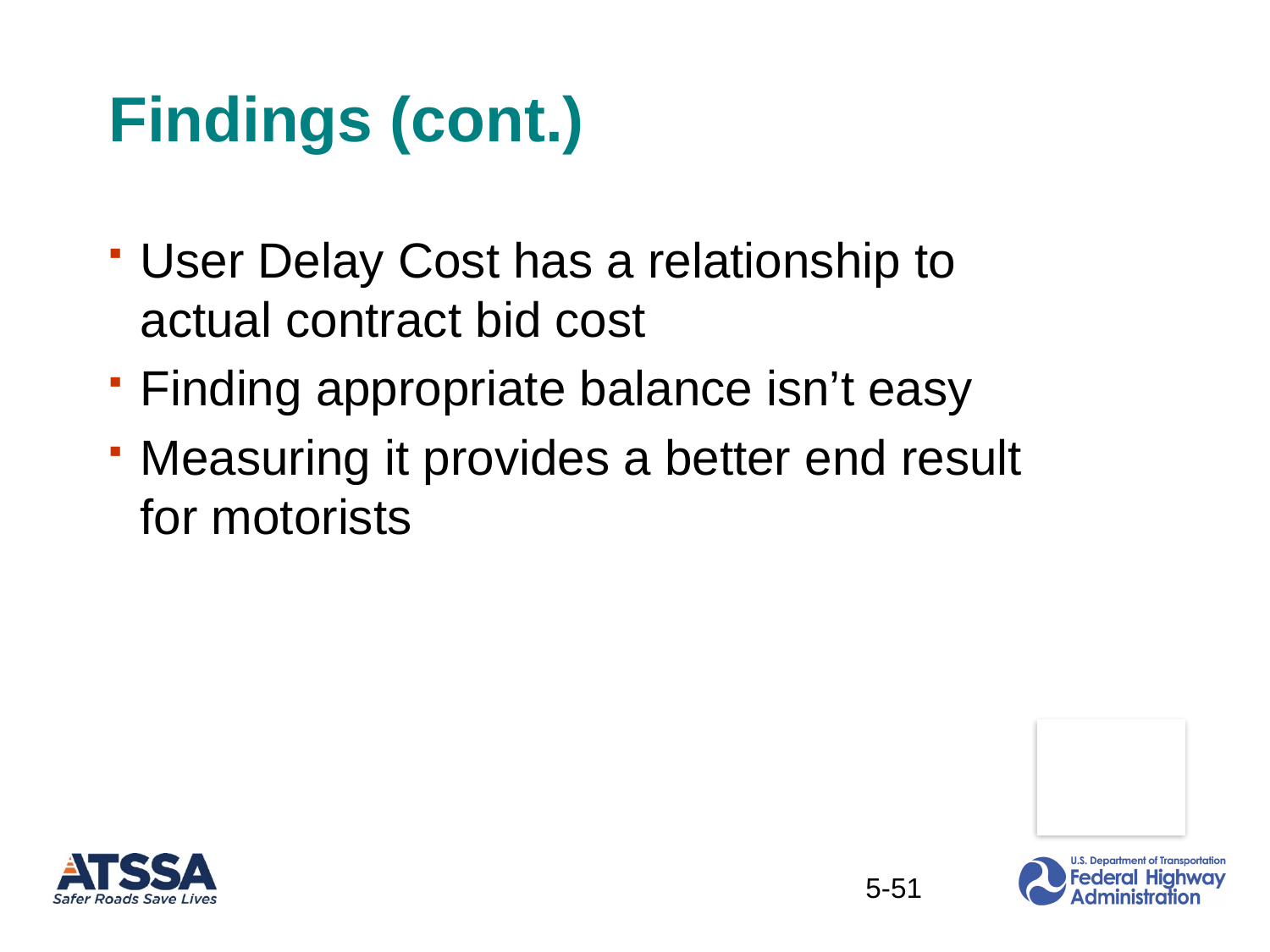

# Findings (cont.)
User Delay Cost has a relationship to actual contract bid cost
Finding appropriate balance isn’t easy
Measuring it provides a better end result for motorists